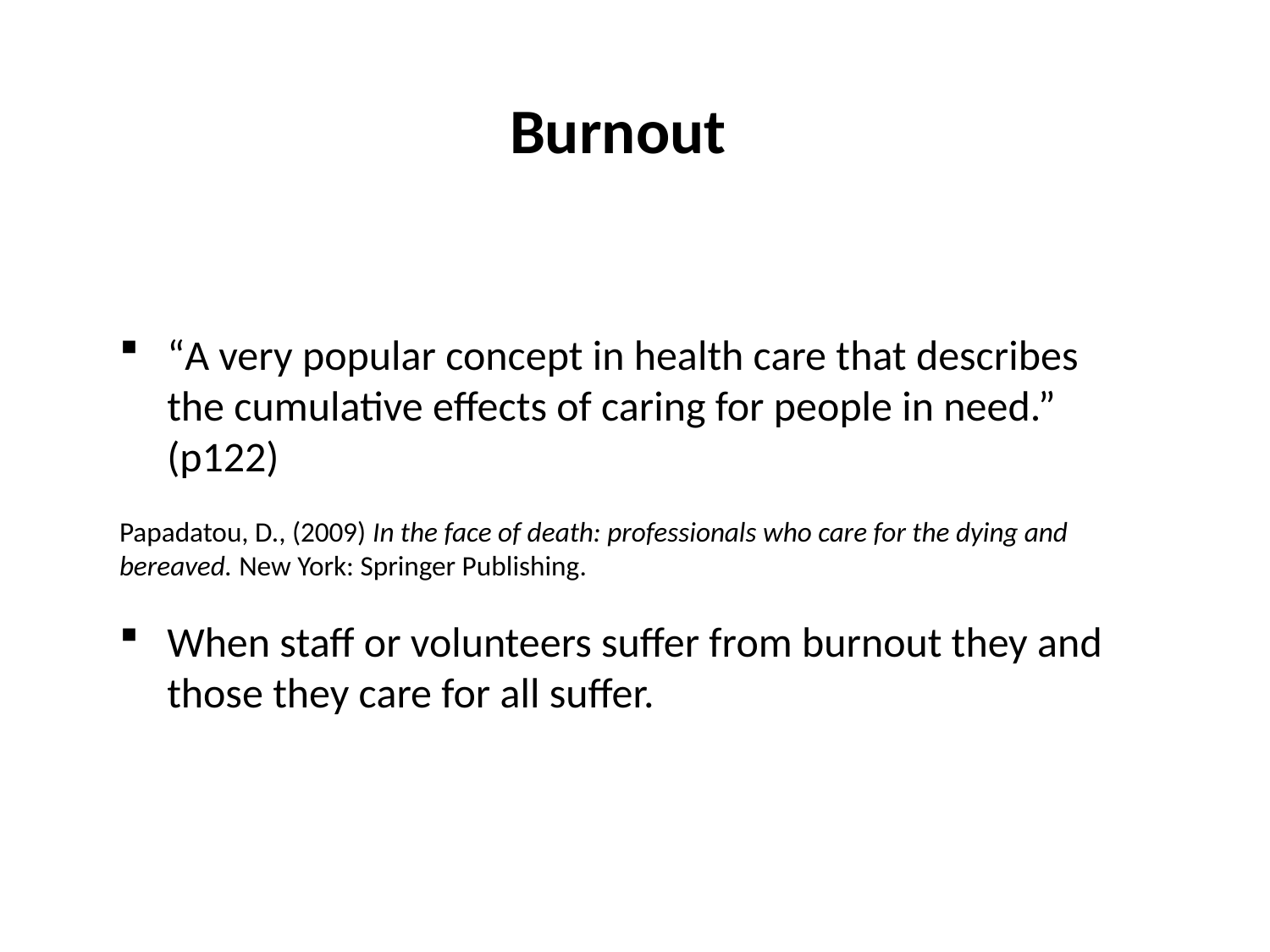

Burnout

“A very popular concept in health care that describes the cumulative effects of caring for people in need.”  (p122)

Papadatou, D., (2009) In the face of death: professionals who care for the dying and bereaved. New York: Springer Publishing.

When staff or volunteers suffer from burnout they and those they care for all suffer.